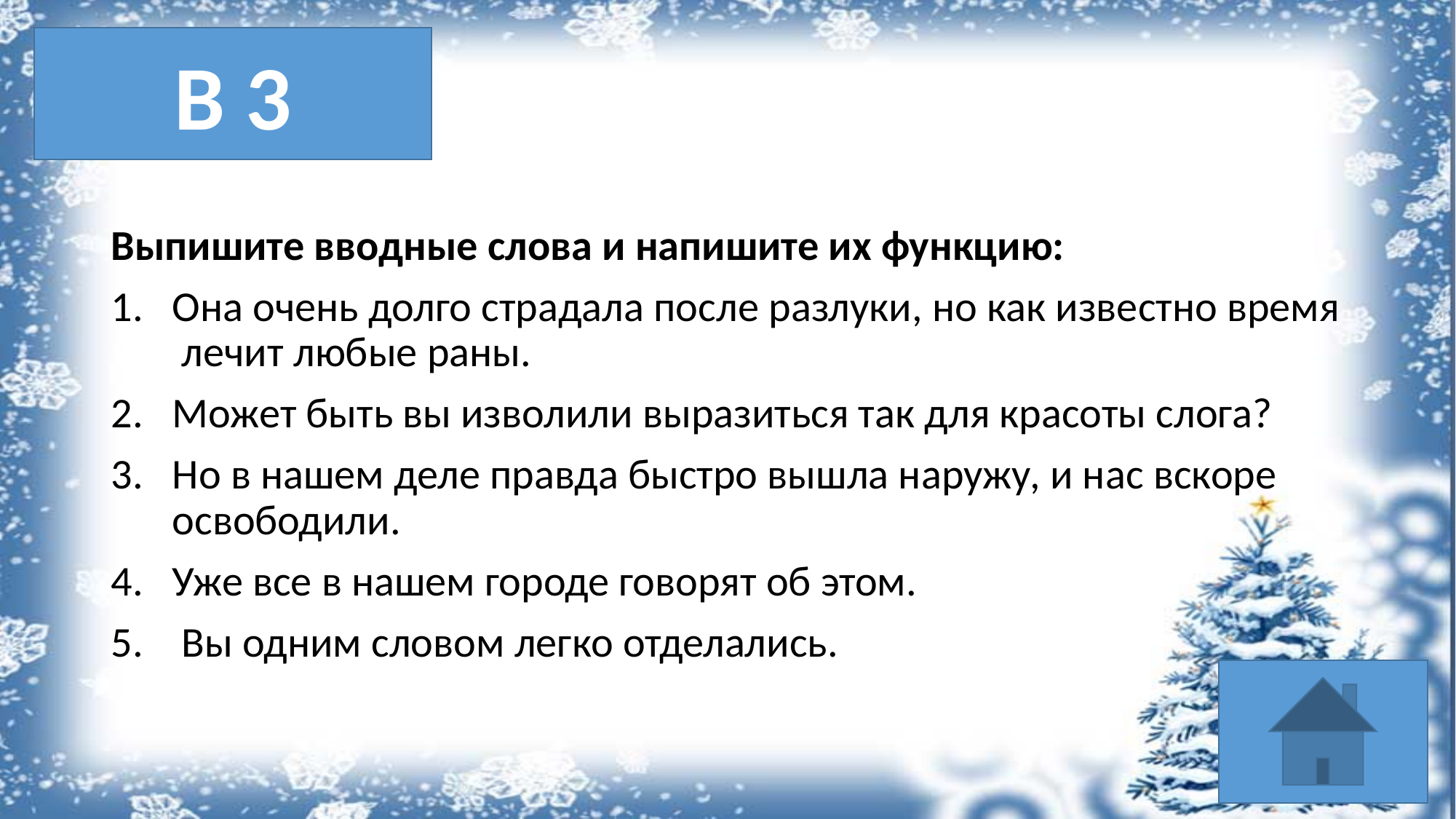

В 3
#
Выпишите вводные слова и напишите их функцию:
Она очень долго страдала после разлуки, но как известно время лечит любые раны.
Может быть вы изволили выразиться так для красоты слога?
Но в нашем деле правда быстро вышла наружу, и нас вскоре освободили.
Уже все в нашем городе говорят об этом.
 Вы одним словом легко отделались.